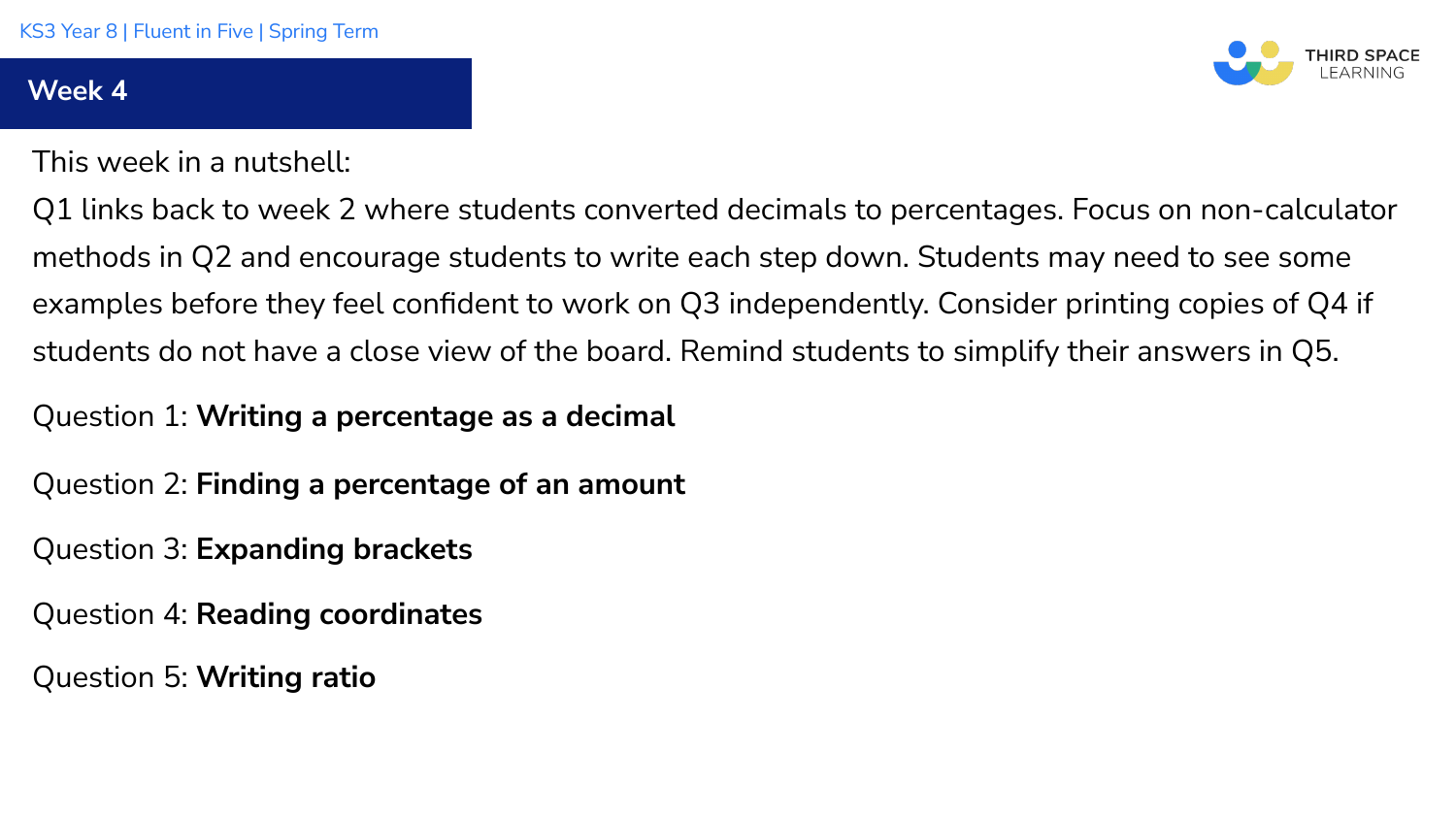

Week 4
| This week in a nutshell: Q1 links back to week 2 where students converted decimals to percentages. Focus on non-calculator methods in Q2 and encourage students to write each step down. Students may need to see some examples before they feel confident to work on Q3 independently. Consider printing copies of Q4 if students do not have a close view of the board. Remind students to simplify their answers in Q5. |
| --- |
| Question 1: Writing a percentage as a decimal |
| Question 2: Finding a percentage of an amount |
| Question 3: Expanding brackets |
| Question 4: Reading coordinates |
| Question 5: Writing ratio |